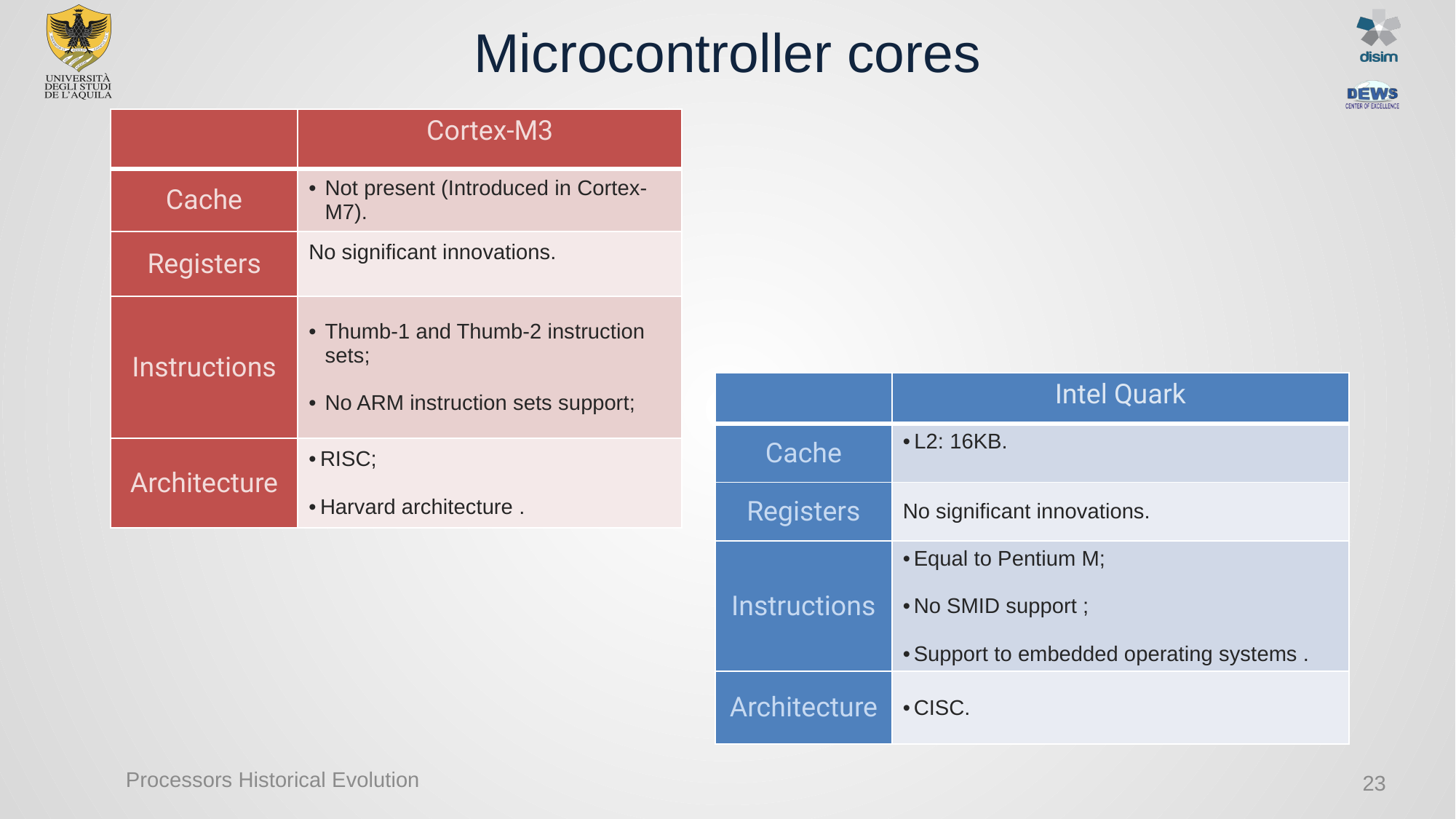

# Microcontroller cores
|  | Cortex-M3 |
| --- | --- |
| Cache | Not present (Introduced in Cortex-M7). |
| Registers | No significant innovations. |
| Instructions | Thumb-1 and Thumb-2 instruction sets; No ARM instruction sets support; |
| Architecture | RISC; Harvard architecture . |
|  | Intel Quark |
| --- | --- |
| Cache | L2: 16KB. |
| Registers | No significant innovations. |
| Instructions | Equal to Pentium M; No SMID support ; Support to embedded operating systems . |
| Architecture | CISC. |
Processors Historical Evolution

23